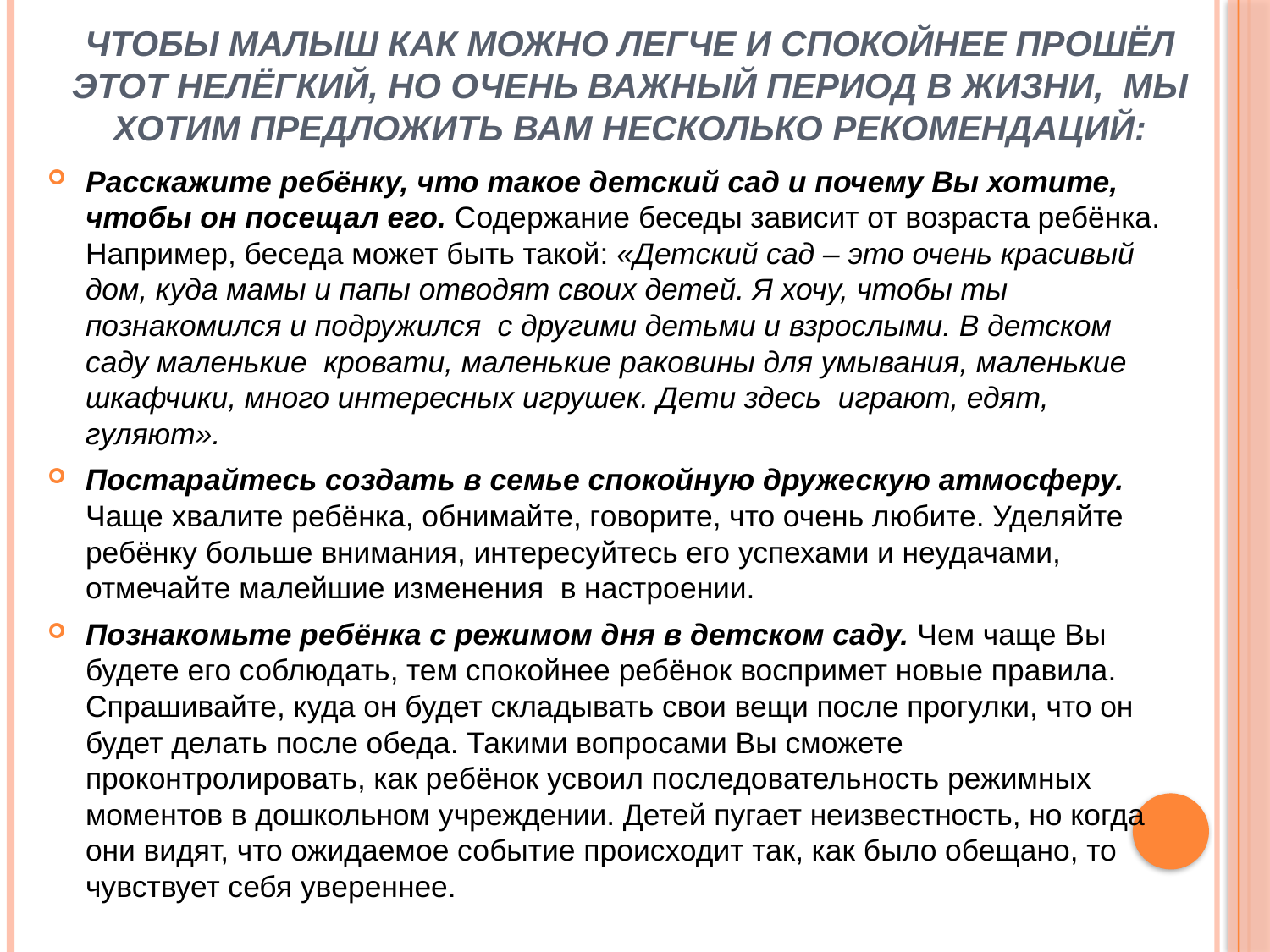

# Чтобы малыш как можно легче и спокойнее прошёл этот нелёгкий, но очень важный период в жизни,  мы хотим предложить Вам несколько рекомендаций:
Расскажите ребёнку, что такое детский сад и почему Вы хотите, чтобы он посещал его. Содержание беседы зависит от возраста ребёнка. Например, беседа может быть такой: «Детский сад – это очень красивый дом, куда мамы и папы отводят своих детей. Я хочу, чтобы ты познакомился и подружился  с другими детьми и взрослыми. В детском саду маленькие  кровати, маленькие раковины для умывания, маленькие шкафчики, много интересных игрушек. Дети здесь  играют, едят, гуляют».
Постарайтесь создать в семье спокойную дружескую атмосферу. Чаще хвалите ребёнка, обнимайте, говорите, что очень любите. Уделяйте ребёнку больше внимания, интересуйтесь его успехами и неудачами, отмечайте малейшие изменения  в настроении.
Познакомьте ребёнка с режимом дня в детском саду. Чем чаще Вы будете его соблюдать, тем спокойнее ребёнок воспримет новые правила. Спрашивайте, куда он будет складывать свои вещи после прогулки, что он будет делать после обеда. Такими вопросами Вы сможете проконтролировать, как ребёнок усвоил последовательность режимных моментов в дошкольном учреждении. Детей пугает неизвестность, но когда они видят, что ожидаемое событие происходит так, как было обещано, то чувствует себя увереннее.